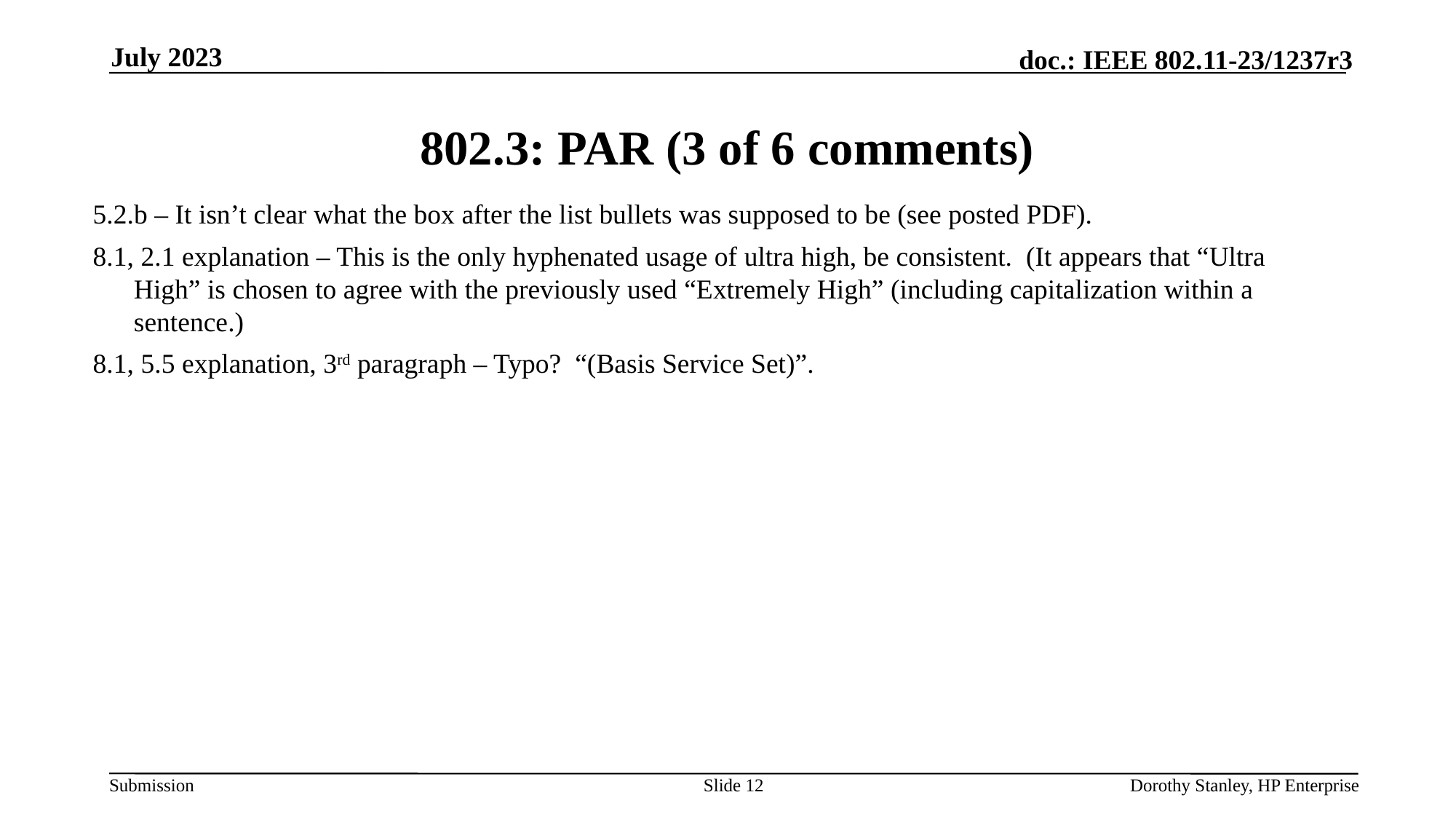

July 2023
# 802.3: PAR (3 of 6 comments)
5.2.b – It isn’t clear what the box after the list bullets was supposed to be (see posted PDF).
8.1, 2.1 explanation – This is the only hyphenated usage of ultra high, be consistent.  (It appears that “Ultra High” is chosen to agree with the previously used “Extremely High” (including capitalization within a sentence.)
8.1, 5.5 explanation, 3rd paragraph – Typo?  “(Basis Service Set)”.

Slide 12
Dorothy Stanley, HP Enterprise